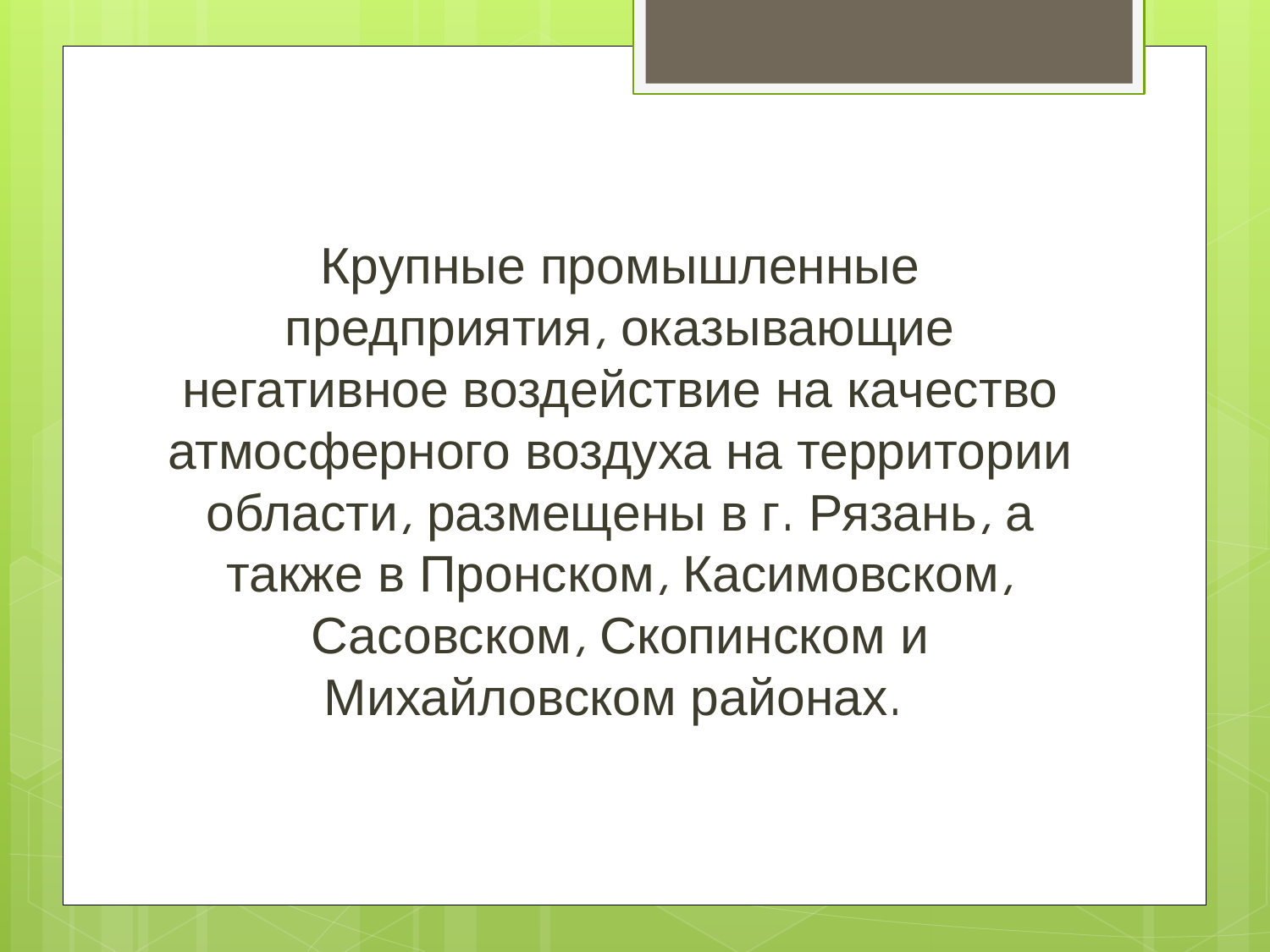

Крупные промышленные предприятия, оказывающие негативное воздействие на качество атмосферного воздуха на территории области, размещены в г. Рязань, а также в Пронском, Касимовском, Сасовском, Скопинском и Михайловском районах.